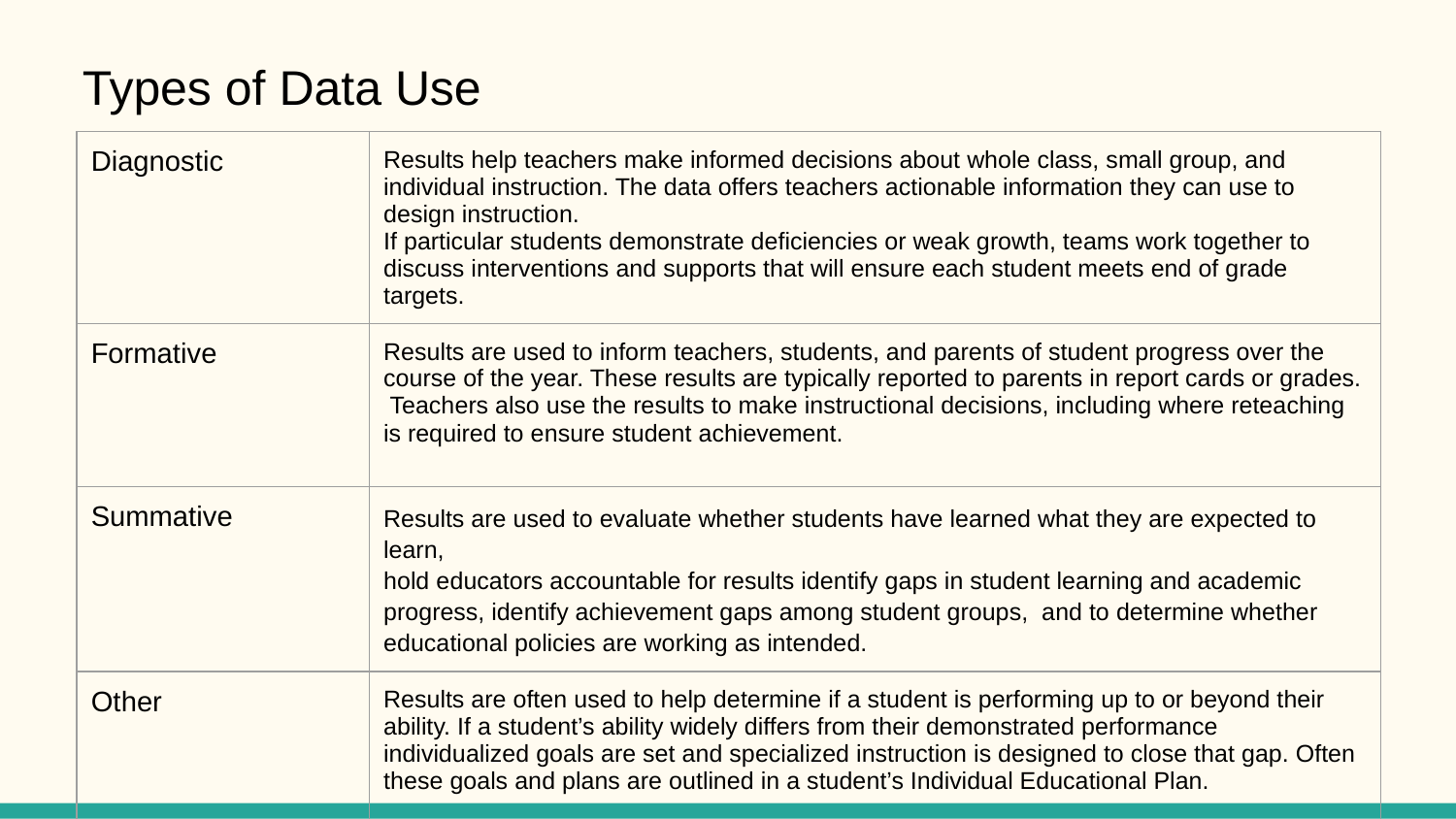

# Types of Data Use
| Diagnostic | Results help teachers make informed decisions about whole class, small group, and individual instruction. The data offers teachers actionable information they can use to design instruction. If particular students demonstrate deficiencies or weak growth, teams work together to discuss interventions and supports that will ensure each student meets end of grade targets. |  |
| --- | --- | --- |
| Formative | Results are used to inform teachers, students, and parents of student progress over the course of the year. These results are typically reported to parents in report cards or grades. Teachers also use the results to make instructional decisions, including where reteaching is required to ensure student achievement. |  |
| Summative | Results are used to evaluate whether students have learned what they are expected to learn, hold educators accountable for results identify gaps in student learning and academic progress, identify achievement gaps among student groups, and to determine whether educational policies are working as intended. |  |
| Other | Results are often used to help determine if a student is performing up to or beyond their ability. If a student’s ability widely differs from their demonstrated performance individualized goals are set and specialized instruction is designed to close that gap. Often these goals and plans are outlined in a student’s Individual Educational Plan. |  |